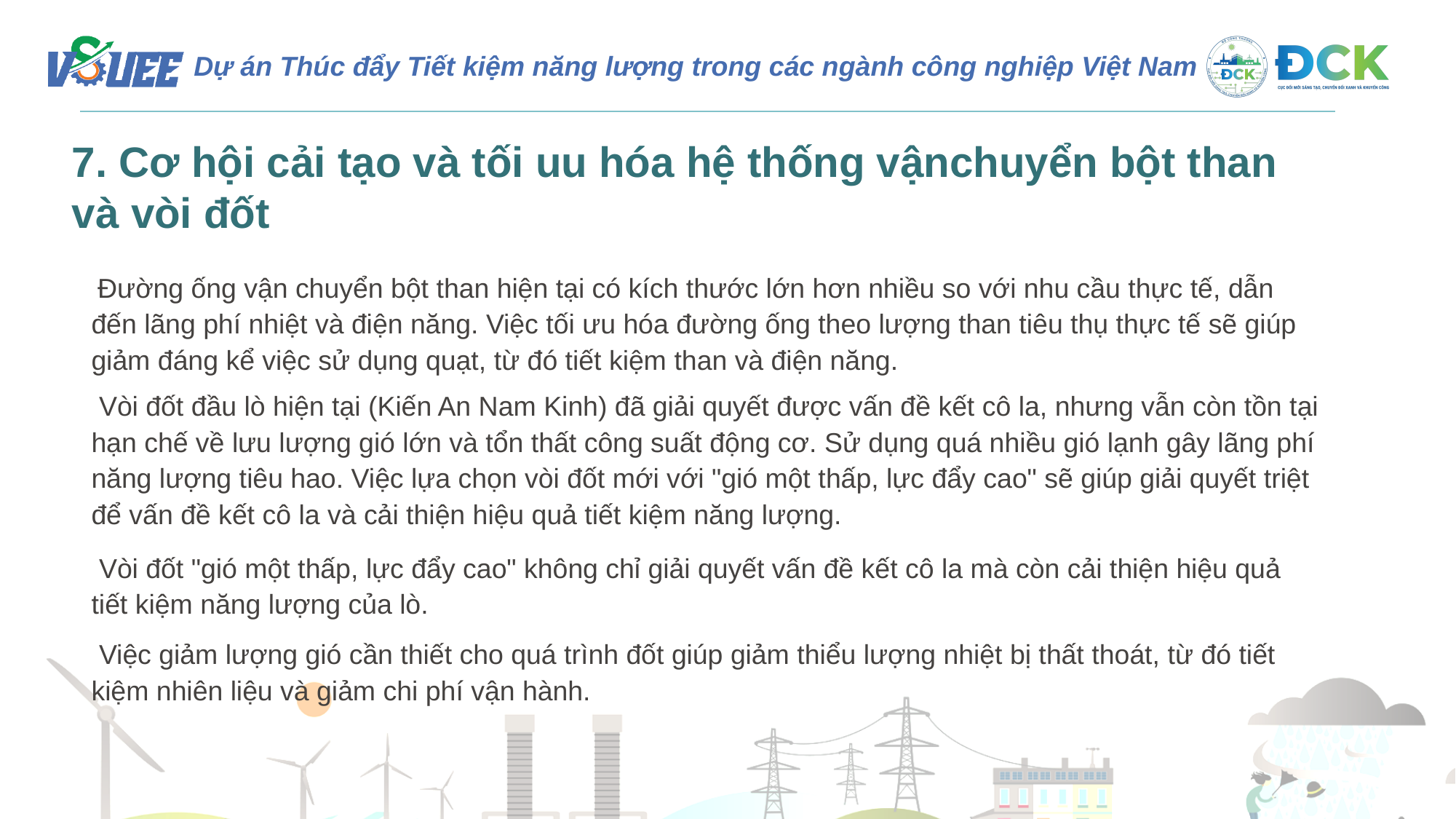

7. Cơ hội cải tạo và tối uu hóa hệ thống vậnchuyển bột than và vòi đốt
 Đường ống vận chuyển bột than hiện tại có kích thước lớn hơn nhiều so với nhu cầu thực tế, dẫn đến lãng phí nhiệt và điện năng. Việc tối ưu hóa đường ống theo lượng than tiêu thụ thực tế sẽ giúp giảm đáng kể việc sử dụng quạt, từ đó tiết kiệm than và điện năng.
 Vòi đốt đầu lò hiện tại (Kiến An Nam Kinh) đã giải quyết được vấn đề kết cô la, nhưng vẫn còn tồn tại hạn chế về lưu lượng gió lớn và tổn thất công suất động cơ. Sử dụng quá nhiều gió lạnh gây lãng phí năng lượng tiêu hao. Việc lựa chọn vòi đốt mới với "gió một thấp, lực đẩy cao" sẽ giúp giải quyết triệt để vấn đề kết cô la và cải thiện hiệu quả tiết kiệm năng lượng.
 Vòi đốt "gió một thấp, lực đẩy cao" không chỉ giải quyết vấn đề kết cô la mà còn cải thiện hiệu quả tiết kiệm năng lượng của lò.
 Việc giảm lượng gió cần thiết cho quá trình đốt giúp giảm thiểu lượng nhiệt bị thất thoát, từ đó tiết kiệm nhiên liệu và giảm chi phí vận hành.